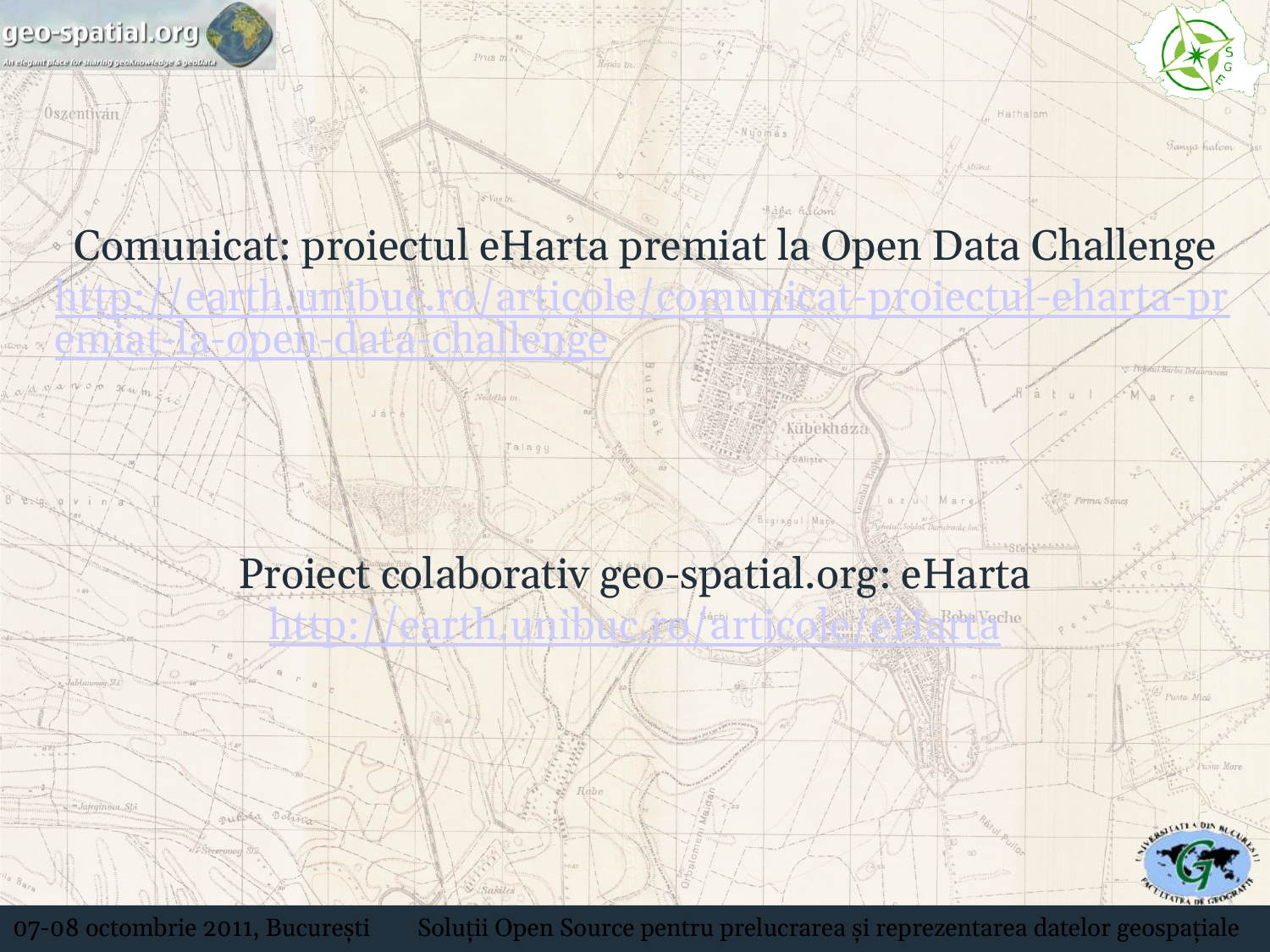

Comunicat: proiectul eHarta premiat la Open Data Challenge
http://earth.unibuc.ro/articole/comunicat-proiectul-eharta-premiat-la-open-data-challenge

Proiect colaborativ geo-spatial.org: eHarta
http://earth.unibuc.ro/articole/eHarta
07-08 octombrie 2011, Bucureşti        Soluţii Open Source pentru prelucrarea şi reprezentarea datelor geospaţiale